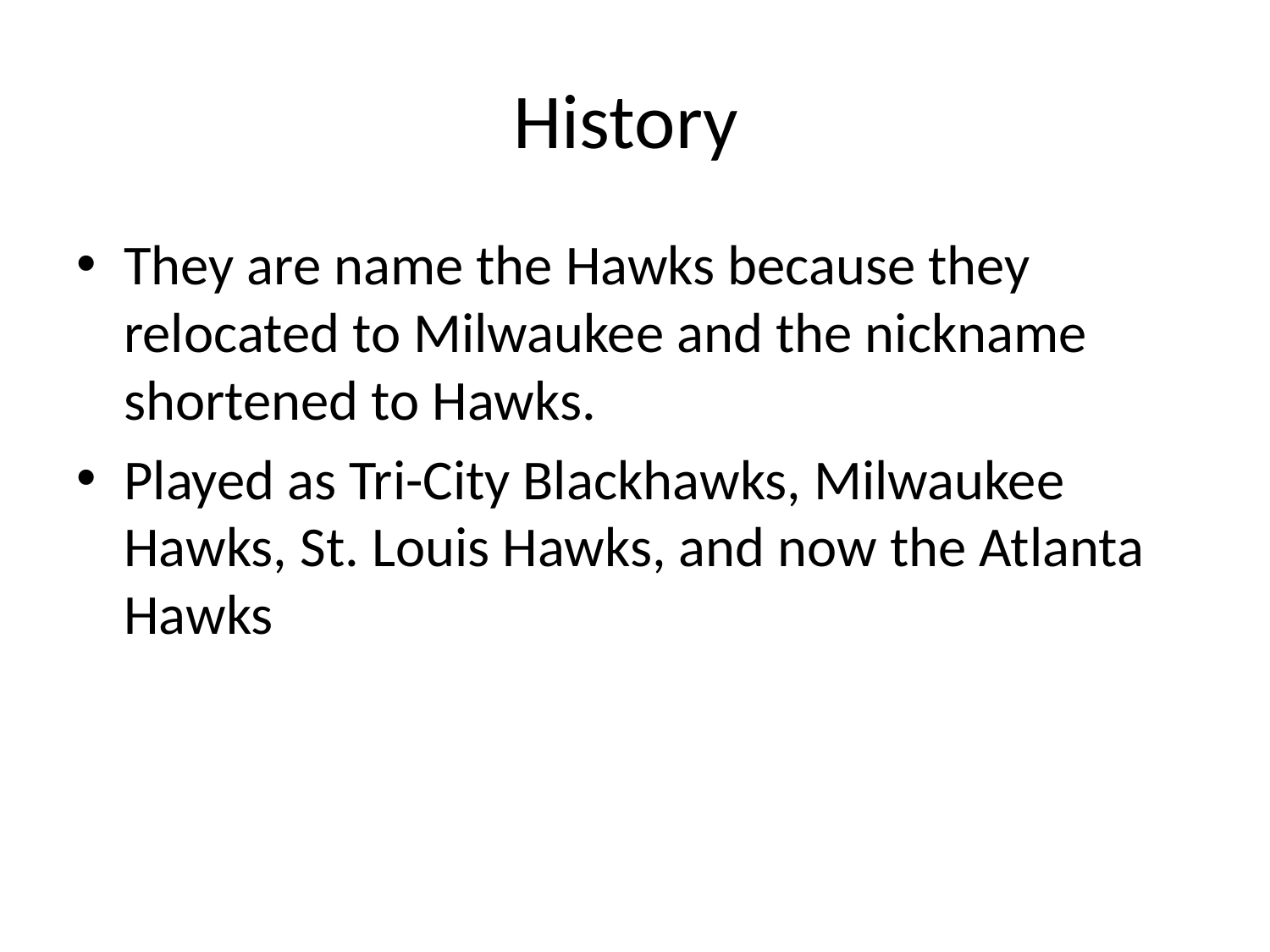

# History
They are name the Hawks because they relocated to Milwaukee and the nickname shortened to Hawks.
Played as Tri-City Blackhawks, Milwaukee Hawks, St. Louis Hawks, and now the Atlanta Hawks